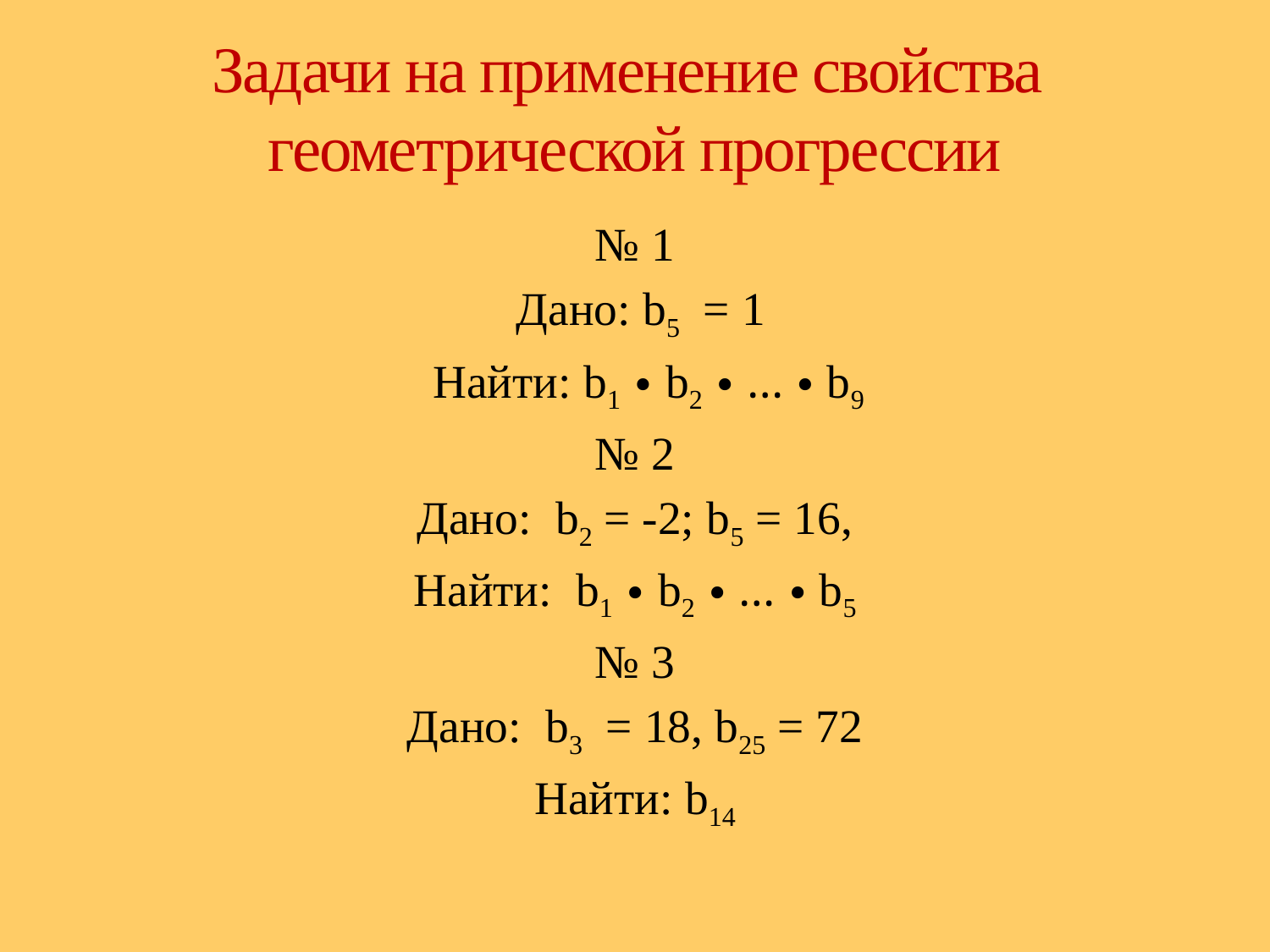

# Задачи на применение свойства геометрической прогрессии
№ 1
 Дано: b5  = 1
    Найти: b1 ∙ b2 ∙ … ∙ b9
№ 2
Дано:  b2 = -2; b5 = 16,
Найти:  b1 ∙ b2 ∙ … ∙ b5
№ 3
Дано:  b3  = 18, b25 = 72
Найти: b14